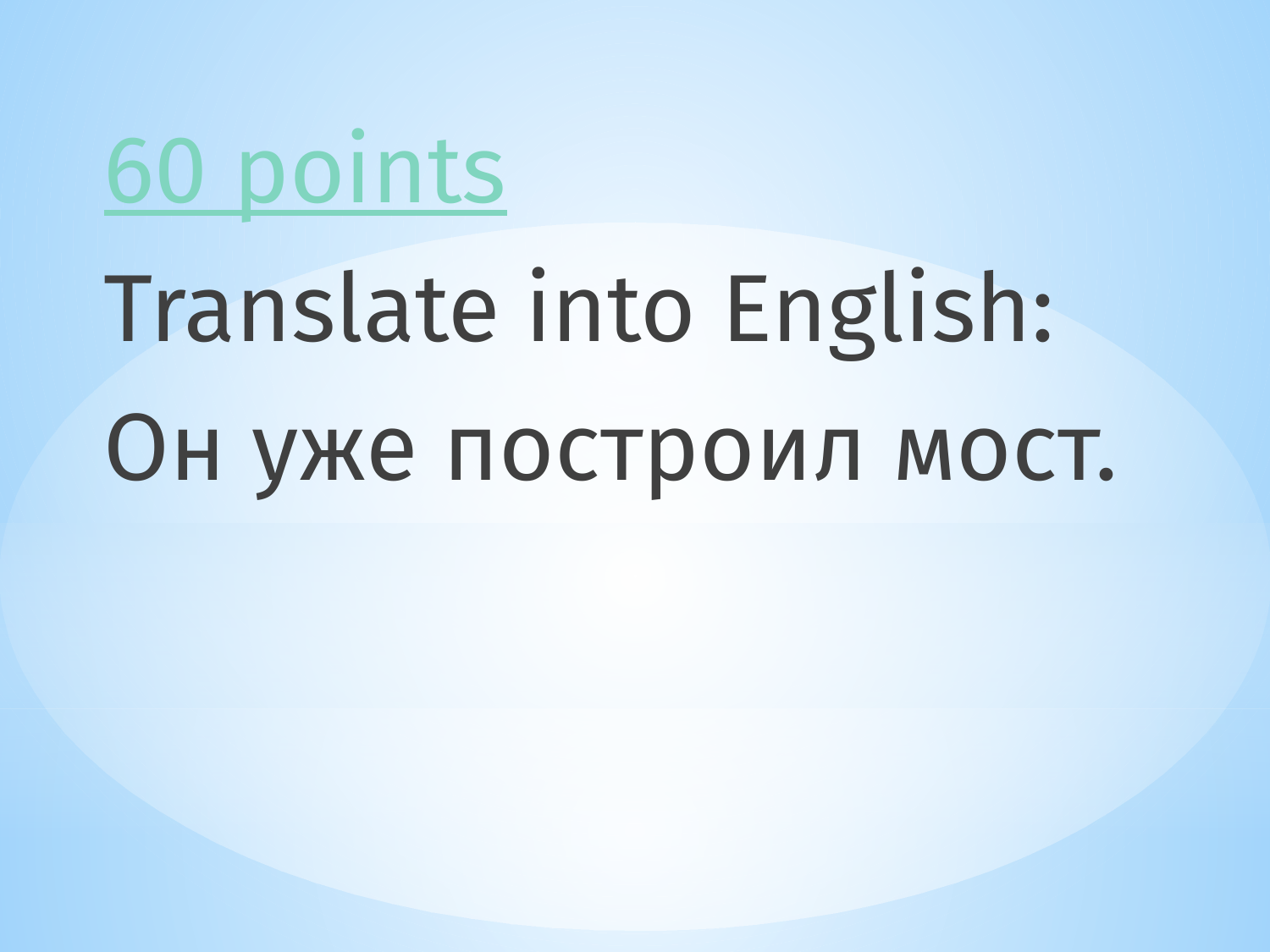

60 points
Translate into English:
Он уже построил мост.